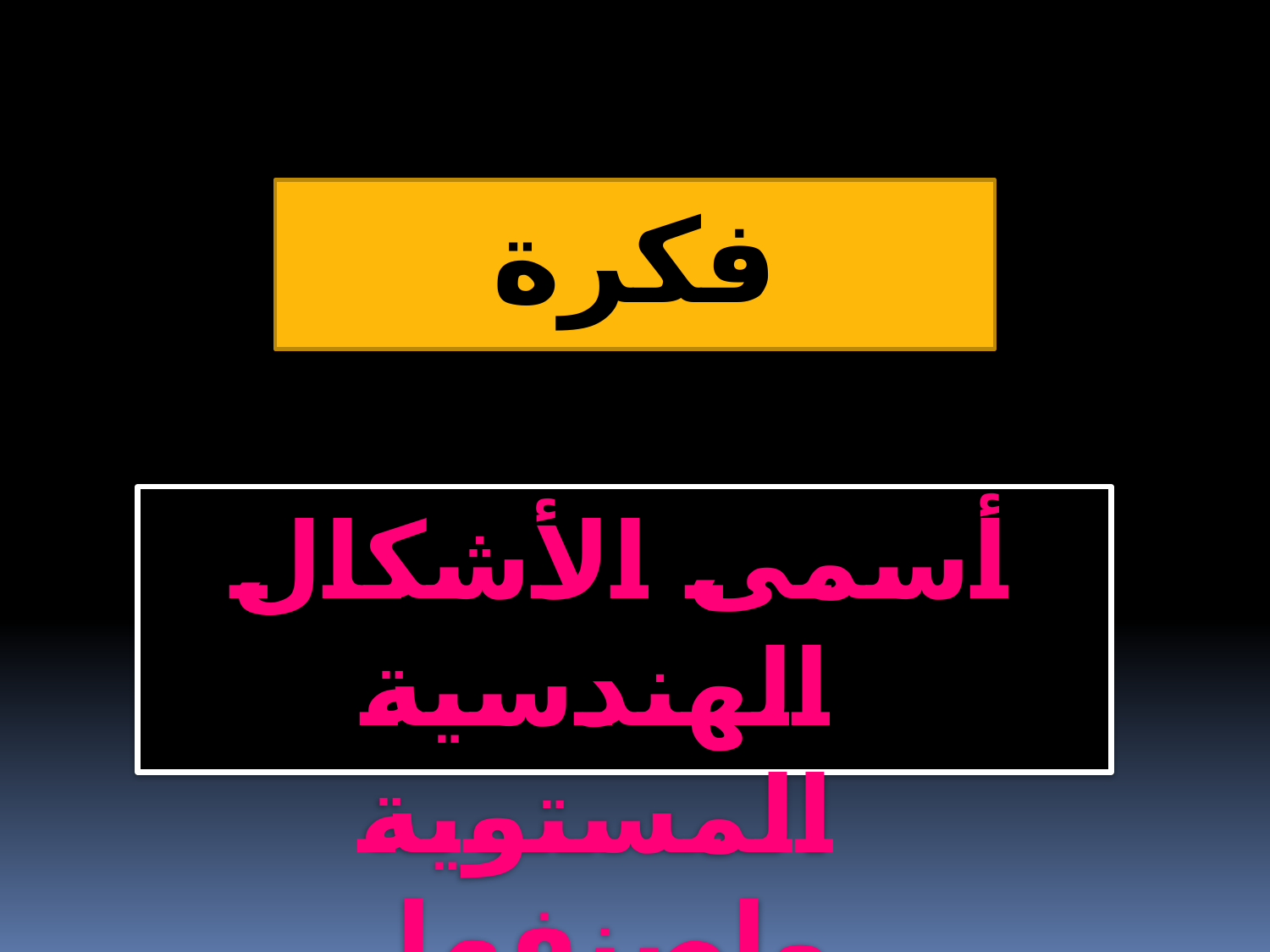

فكرة الدرس
أسمى الأشكال الهندسية المستوية واصنفها